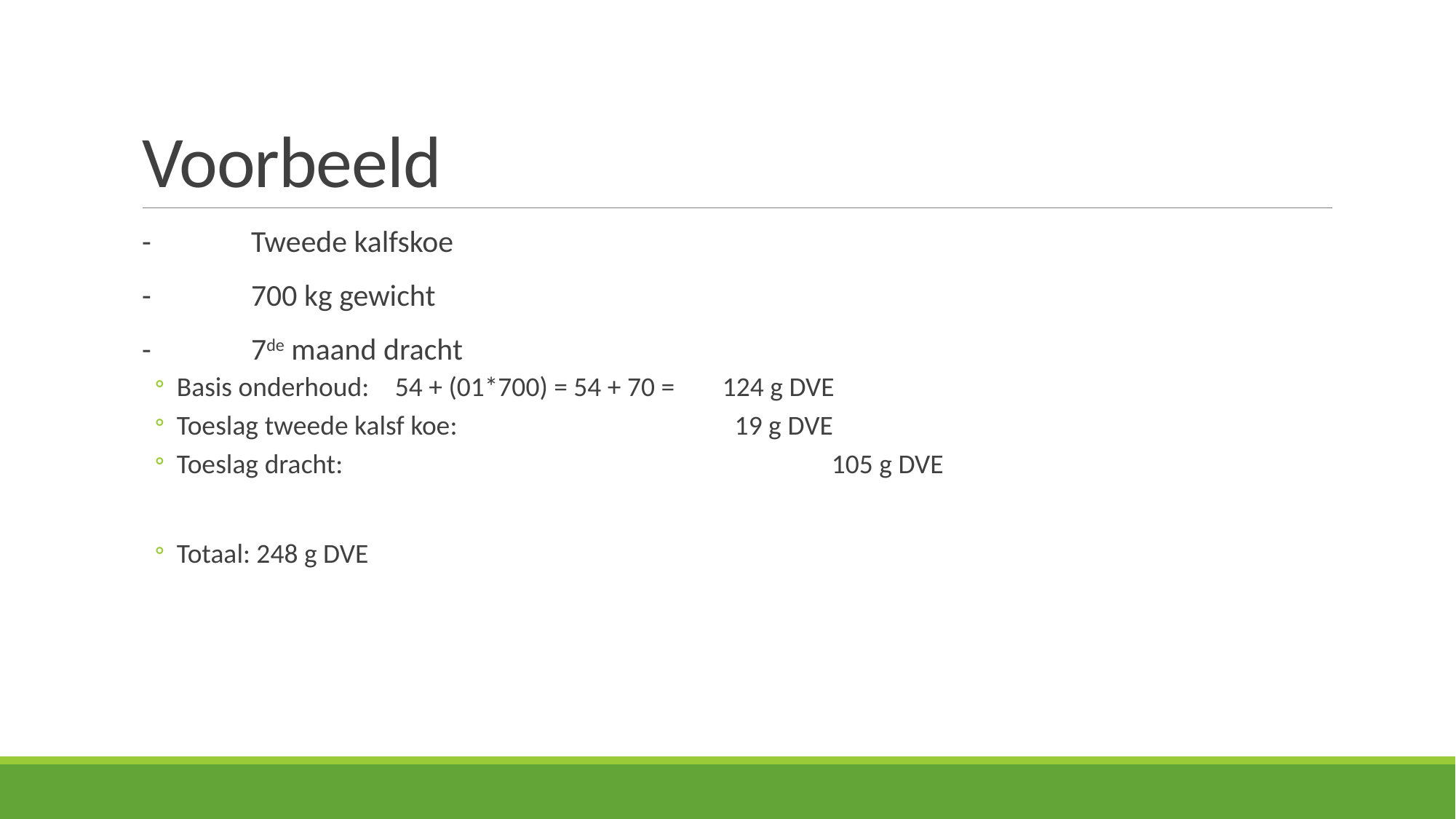

# Voorbeeld
-	Tweede kalfskoe
-	700 kg gewicht
-	7de maand dracht
Basis onderhoud:	54 + (01*700) = 54 + 70 = 	124 g DVE
Toeslag tweede kalsf koe: 			  19 g DVE
Toeslag dracht:					105 g DVE

Totaal: 248 g DVE